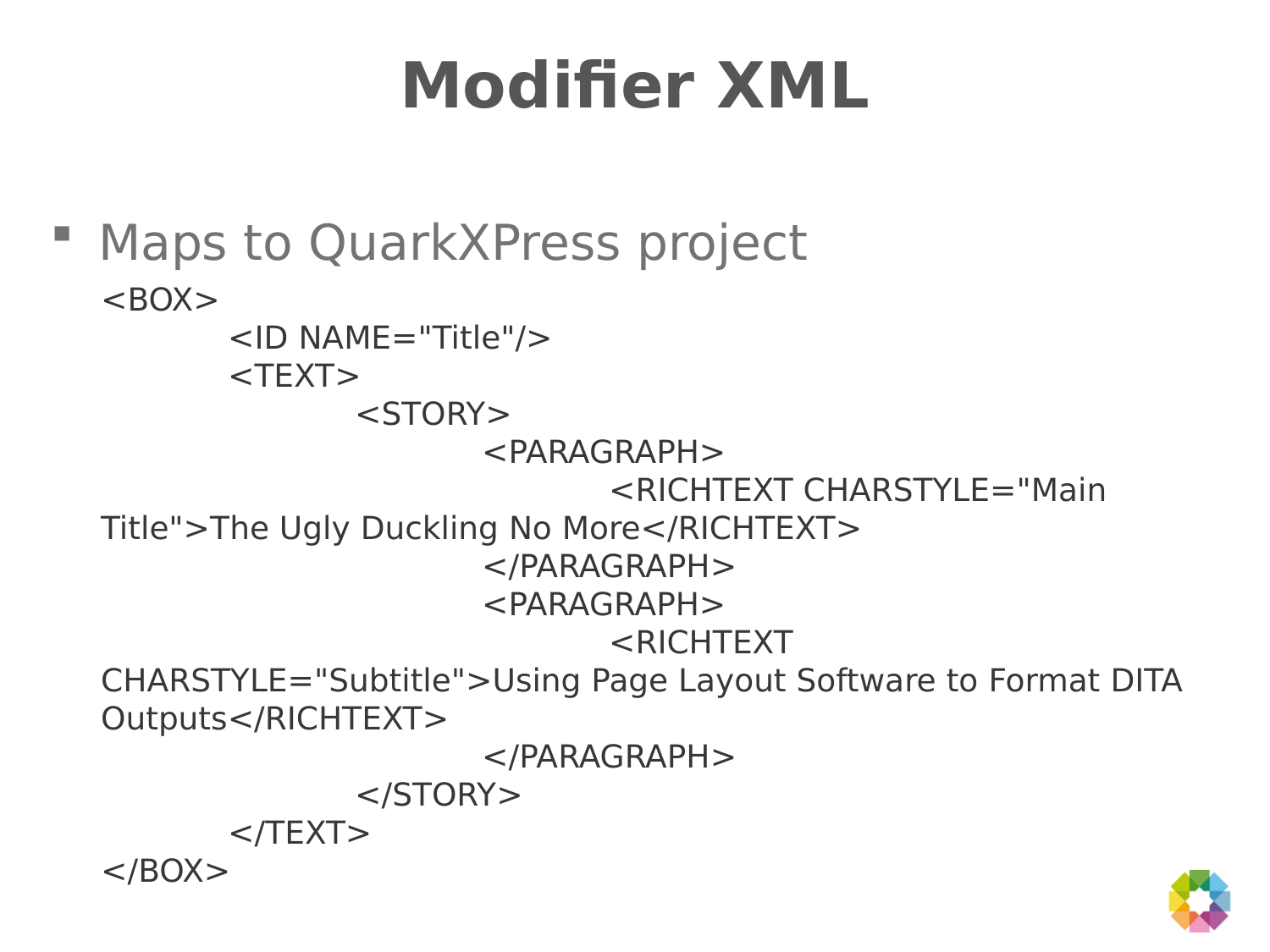

# Modifier XML
Maps to QuarkXPress project
<BOX>
	<ID NAME="Title"/>
	<TEXT>
		<STORY>
			<PARAGRAPH>
				<RICHTEXT CHARSTYLE="Main Title">The Ugly Duckling No More</RICHTEXT>
			</PARAGRAPH>
			<PARAGRAPH>
				<RICHTEXT CHARSTYLE="Subtitle">Using Page Layout Software to Format DITA Outputs</RICHTEXT>
			</PARAGRAPH>
		</STORY>
	</TEXT>
</BOX>